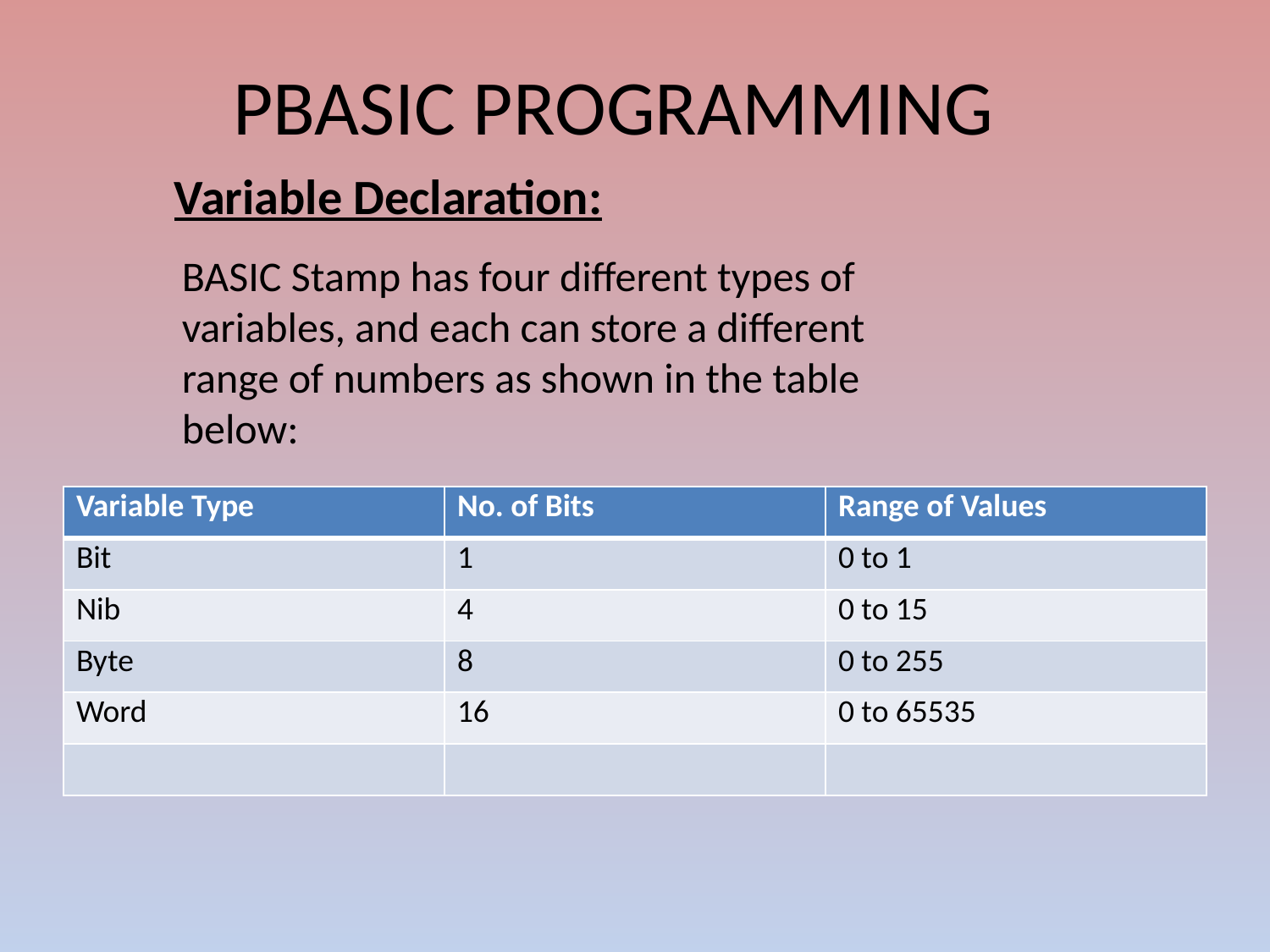

# PBASIC PROGRAMMING
Variable Declaration:
BASIC Stamp has four different types of variables, and each can store a different range of numbers as shown in the table below:
| Variable Type | No. of Bits | Range of Values |
| --- | --- | --- |
| Bit | 1 | 0 to 1 |
| Nib | 4 | 0 to 15 |
| Byte | 8 | 0 to 255 |
| Word | 16 | 0 to 65535 |
|  |  |  |